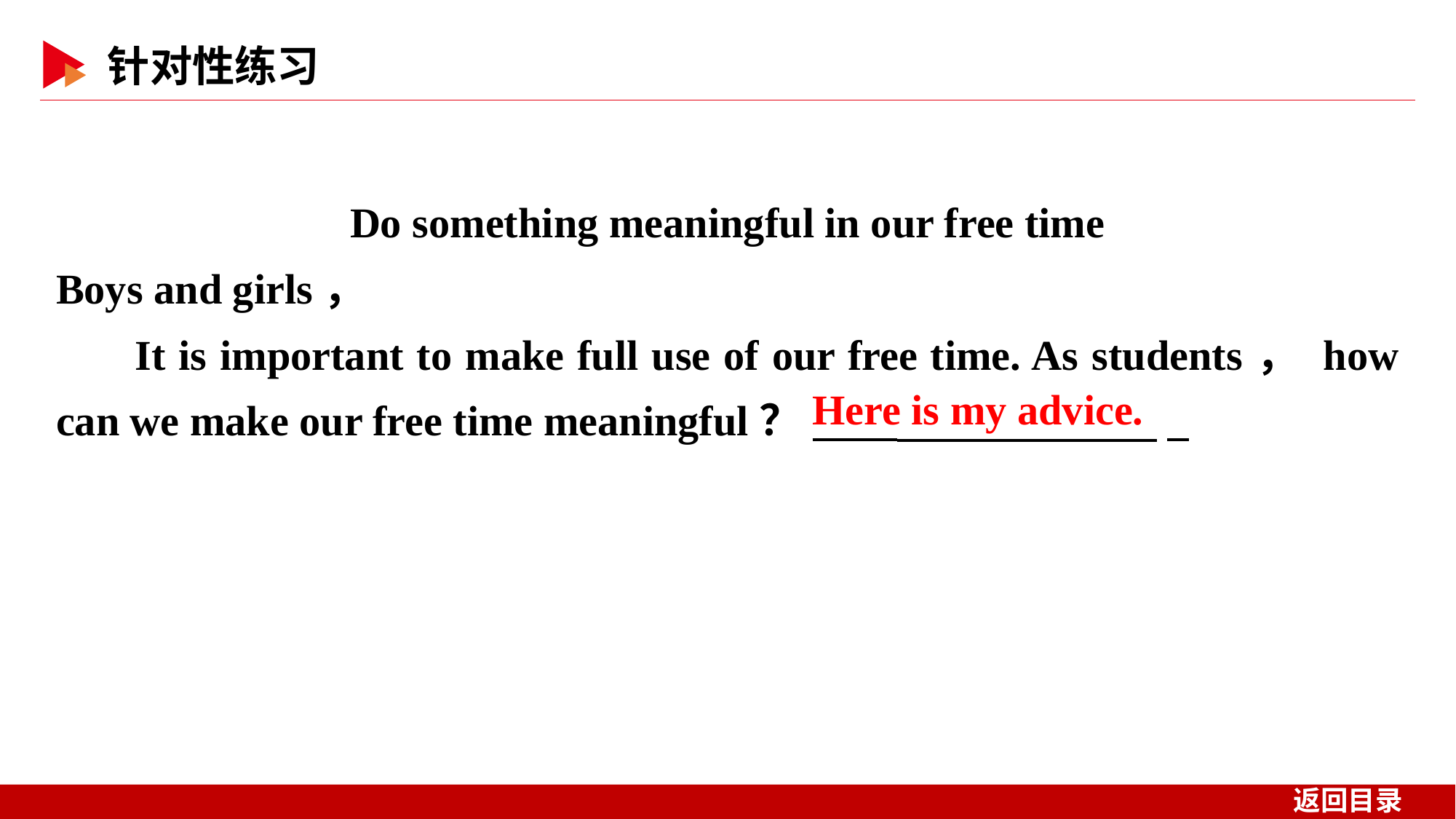

Do something meaningful in our free time
Boys and girls，
It is important to make full use of our free time. As students， how can we make our free time meaningful？                                    _
Here is my advice.